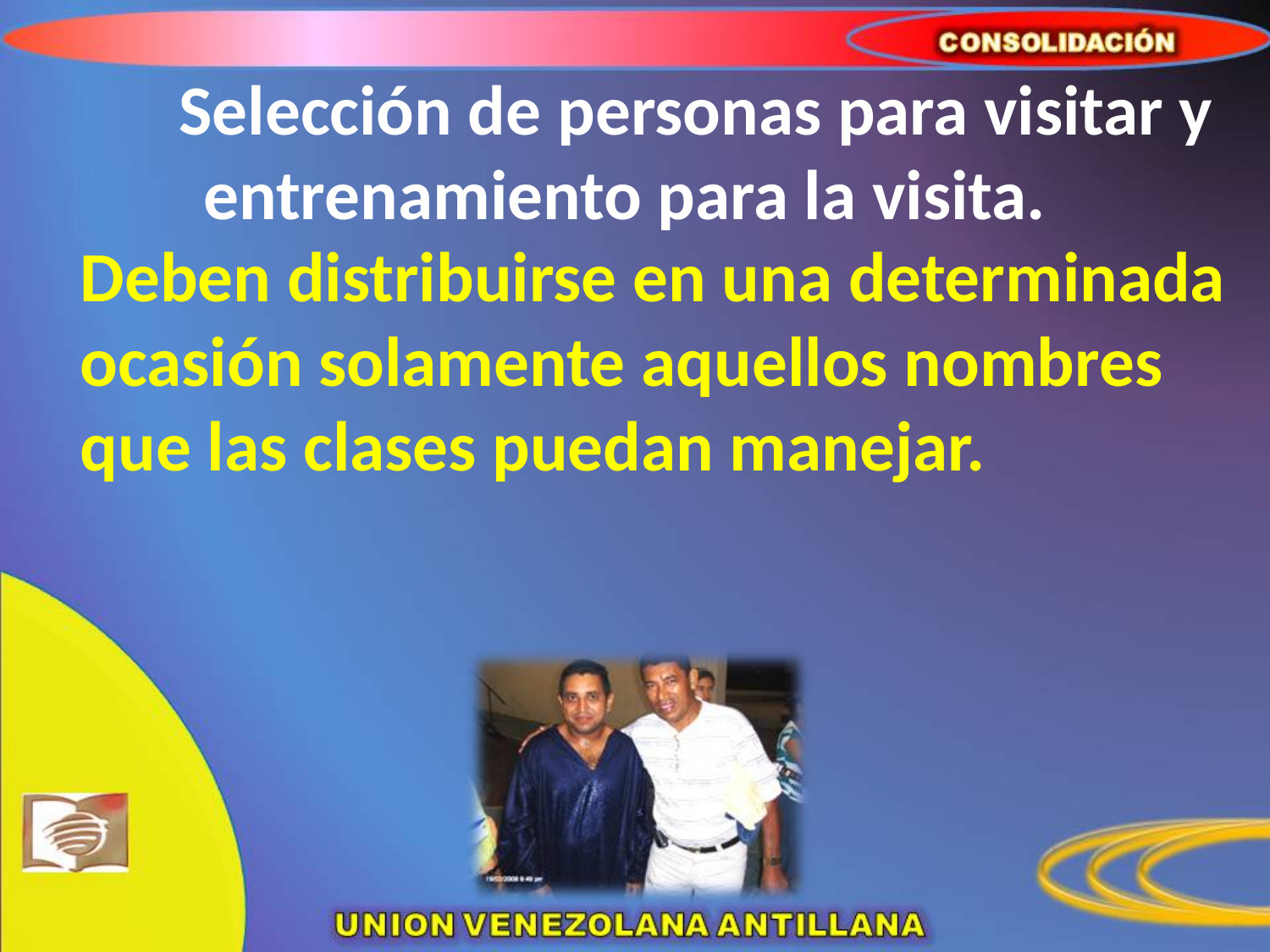

# Selección de personas para visitar y entrenamiento para la visita.
	Deben distribuirse en una determinada ocasión solamente aquellos nombres que las clases puedan manejar.